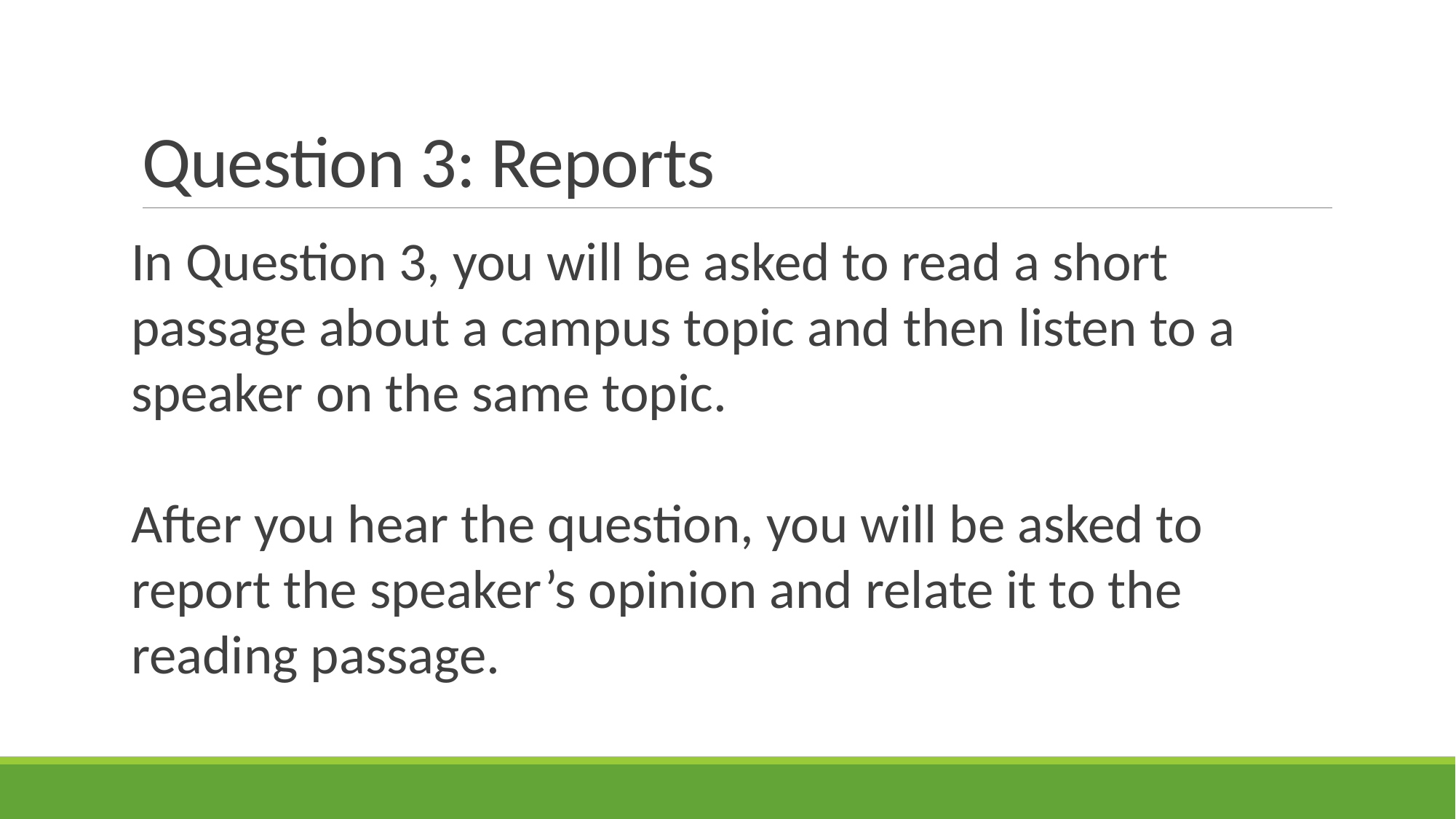

# Question 3: Reports
In Question 3, you will be asked to read a short passage about a campus topic and then listen to a speaker on the same topic.

After you hear the question, you will be asked to report the speaker’s opinion and relate it to the reading passage.